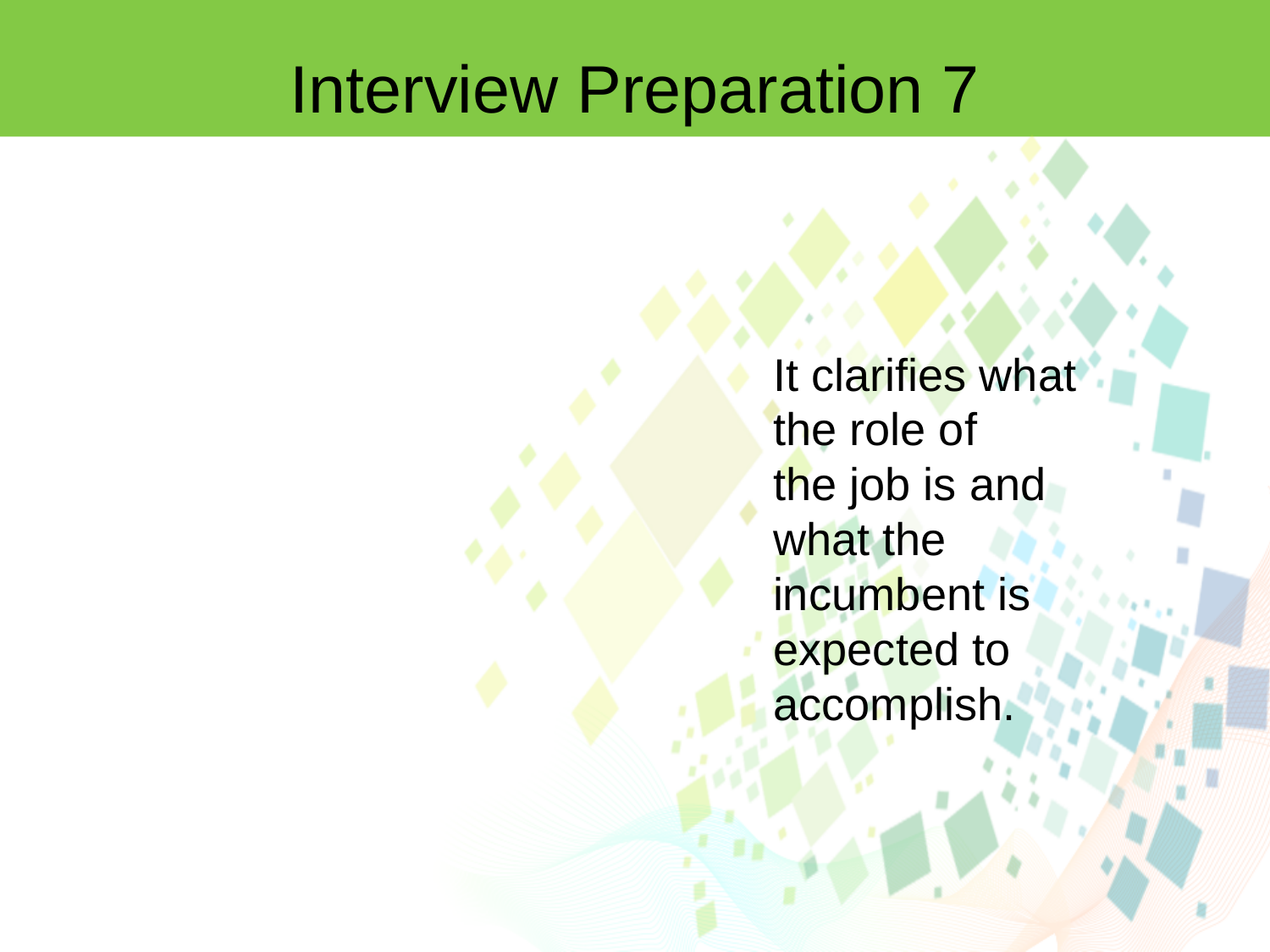

Interview Preparation 7
It clarifies what the role of
the job is and what the incumbent is expected to accomplish.